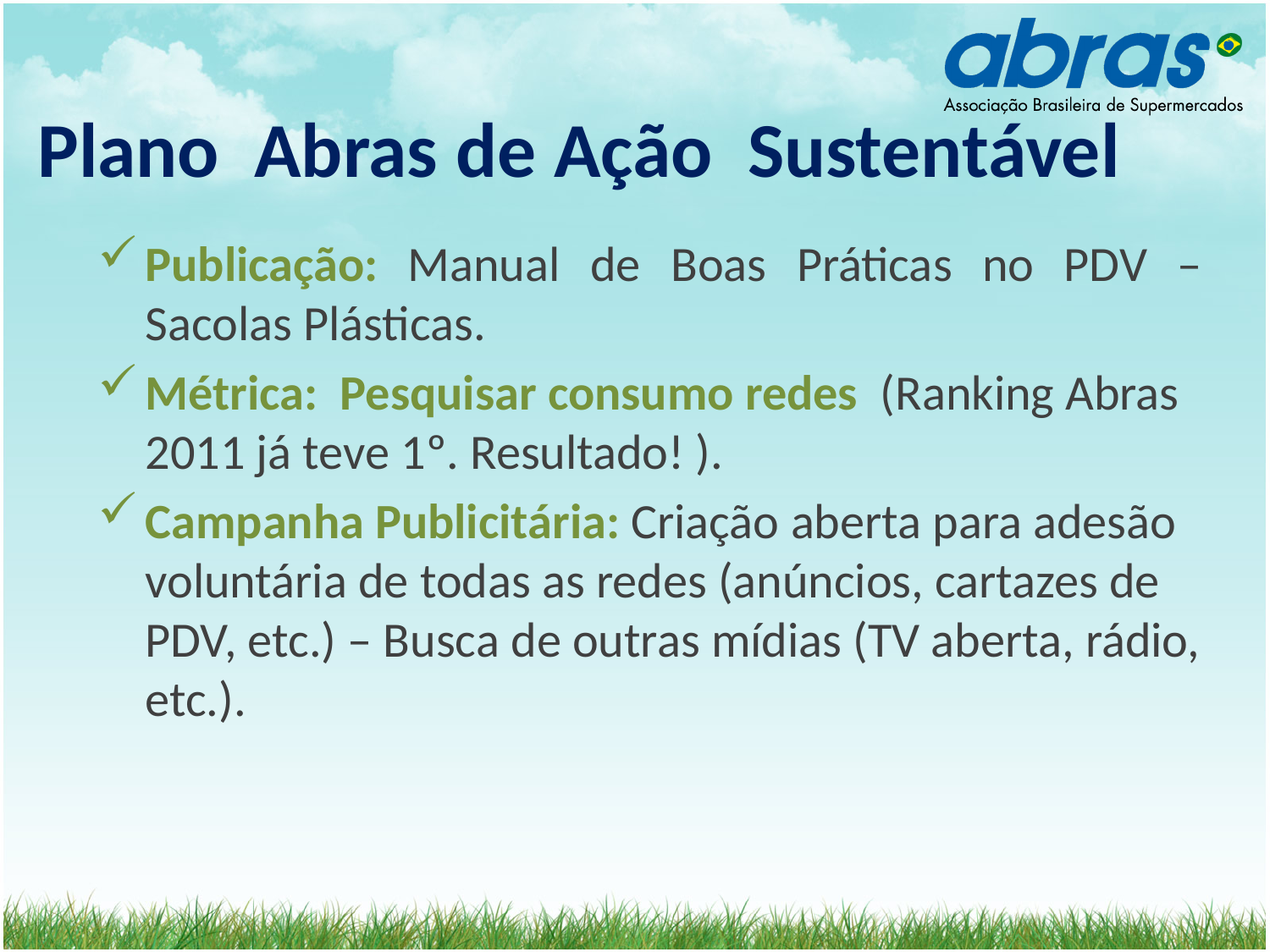

# Plano  Abras de Ação  Sustentável
Publicação: Manual de Boas Práticas no PDV – Sacolas Plásticas.
Métrica:  Pesquisar consumo redes  (Ranking Abras 2011 já teve 1º. Resultado! ).
Campanha Publicitária: Criação aberta para adesão voluntária de todas as redes (anúncios, cartazes de PDV, etc.) – Busca de outras mídias (TV aberta, rádio, etc.).